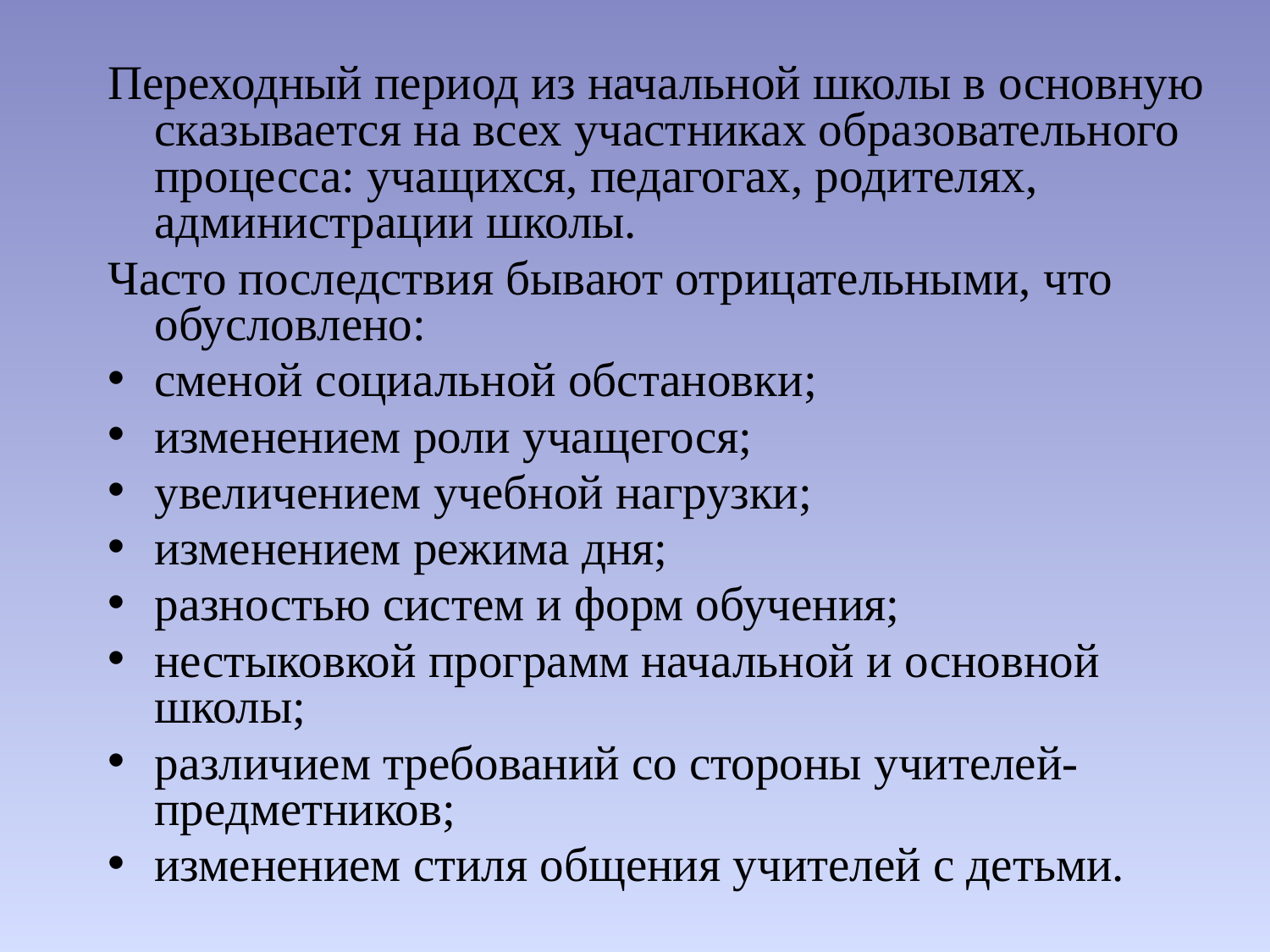

Переходный период из начальной школы в основную сказывается на всех участниках образовательного процесса: учащихся, педагогах, родителях, администрации школы.
Часто последствия бывают отрицательными, что обусловлено:
сменой социальной обстановки;
изменением роли учащегося;
увеличением учебной нагрузки;
изменением режима дня;
разностью систем и форм обучения;
нестыковкой программ начальной и основной школы;
различием требований со стороны учителей-предметников;
изменением стиля общения учителей с детьми.